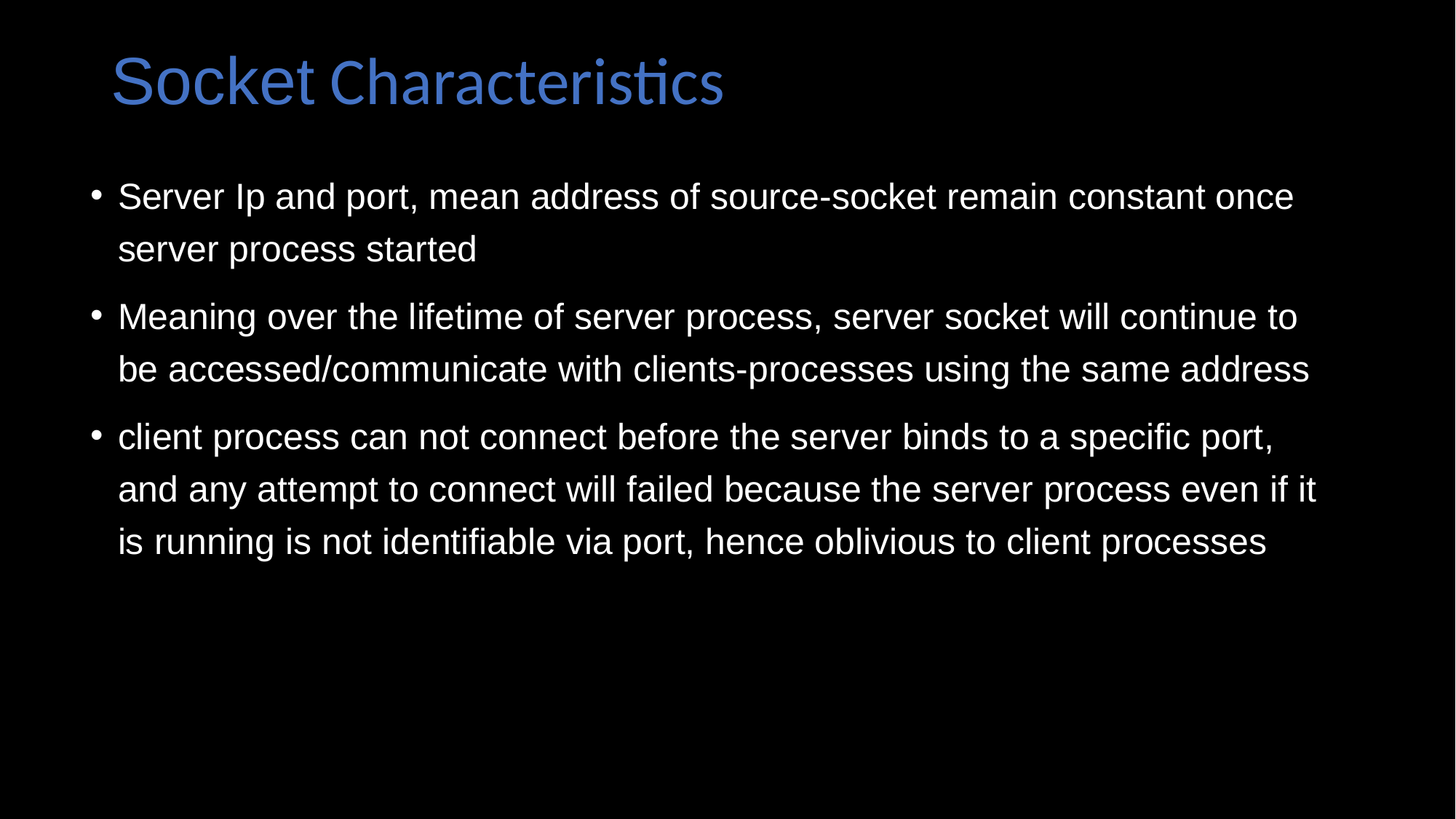

# Socket Characteristics
Server Ip and port, mean address of source-socket remain constant once server process started
Meaning over the lifetime of server process, server socket will continue to be accessed/communicate with clients-processes using the same address
client process can not connect before the server binds to a specific port, and any attempt to connect will failed because the server process even if it is running is not identifiable via port, hence oblivious to client processes